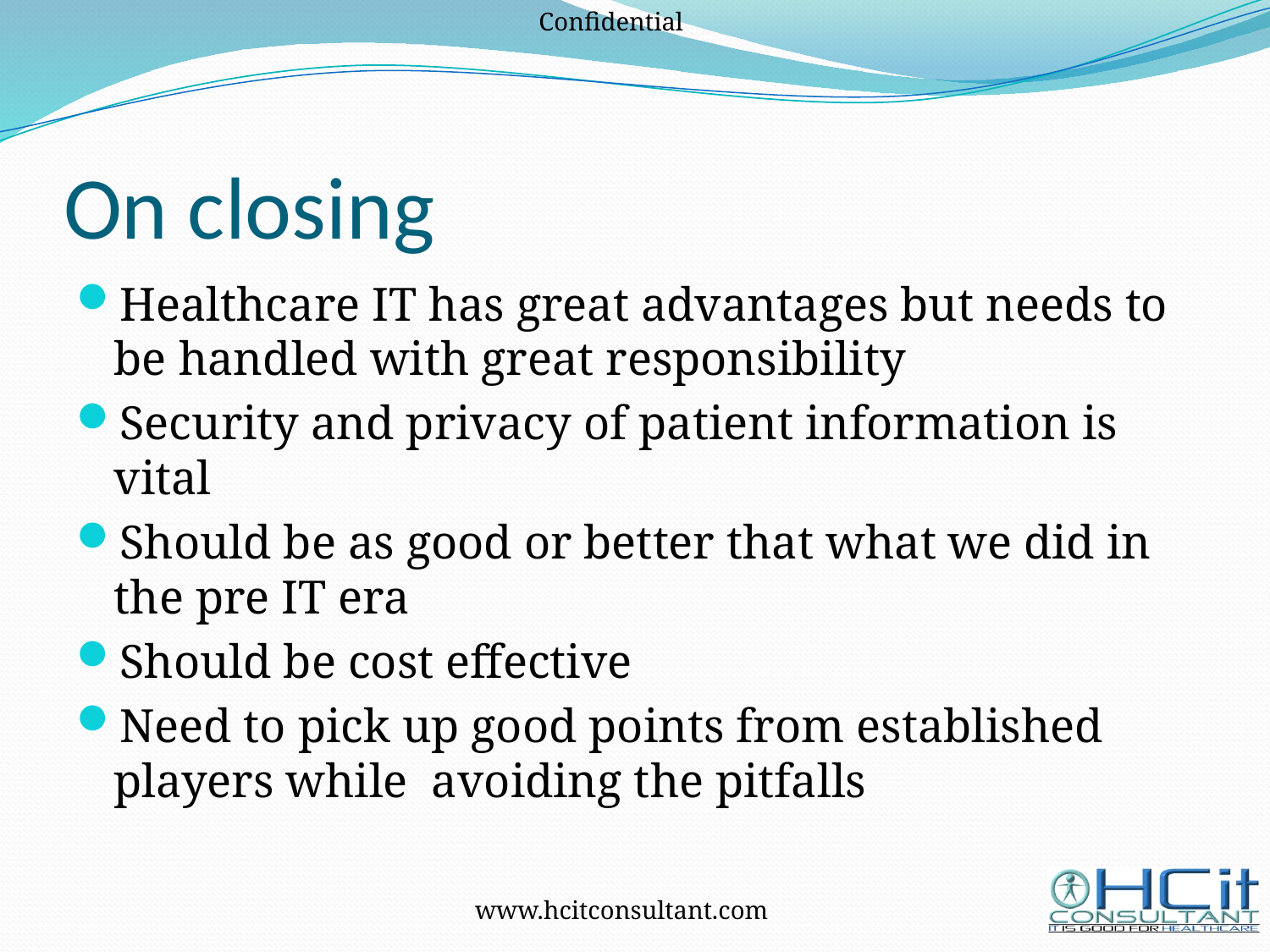

# On closing
Healthcare IT has great advantages but needs to be handled with great responsibility
Security and privacy of patient information is vital
Should be as good or better that what we did in the pre IT era
Should be cost effective
Need to pick up good points from established players while  avoiding the pitfalls
23